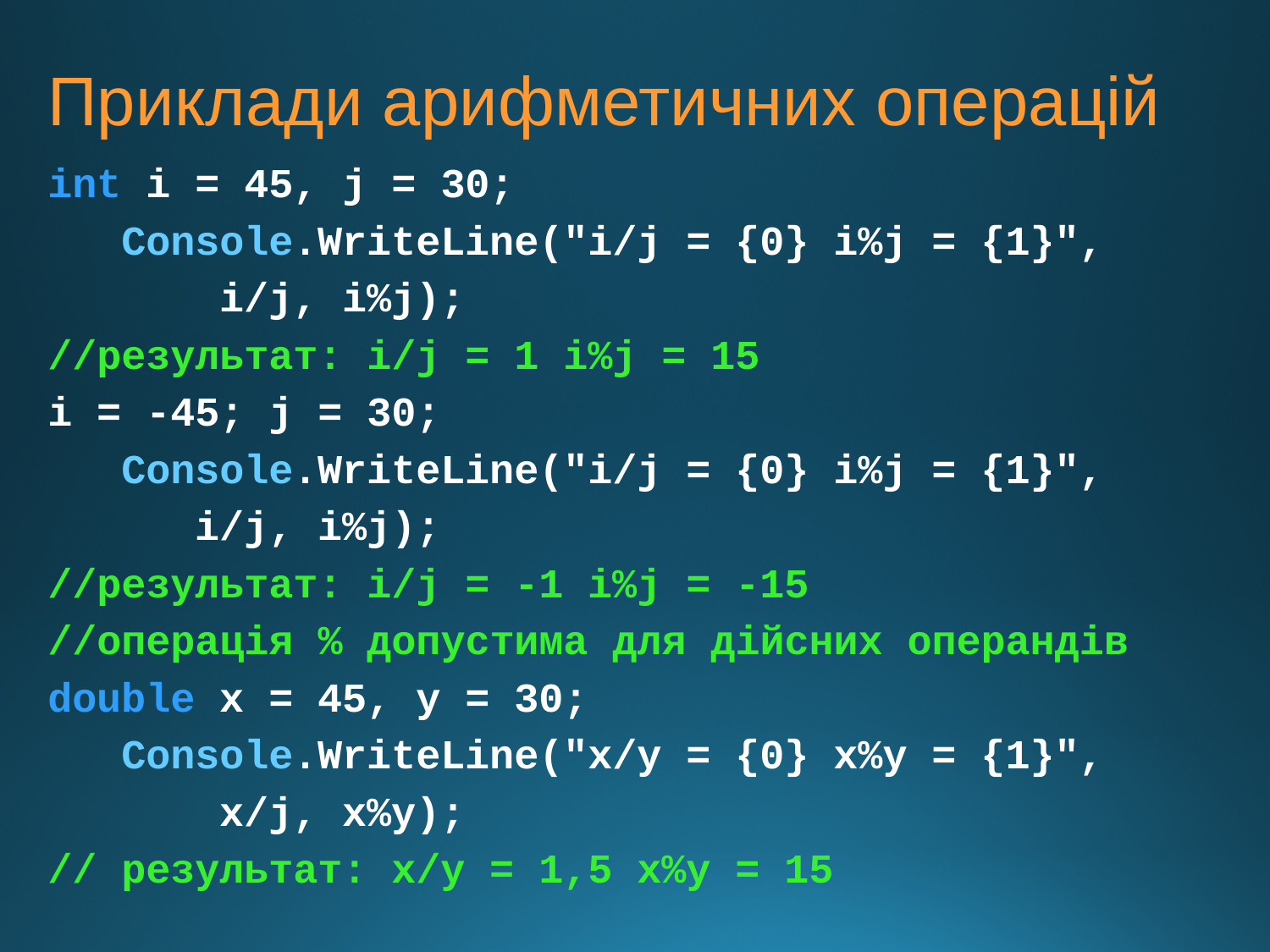

# Приклади арифметичних операцій
int i = 45, j = 30;
   Console.WriteLine("i/j = {0} i%j = {1}",
       i/j, i%j);
//результат: i/j = 1 i%j = 15
i = -45; j = 30;
   Console.WriteLine("i/j = {0} i%j = {1}",
      i/j, i%j);
//результат: i/j = -1 i%j = -15
//операція % допустима для дійсних операндів
double x = 45, y = 30;
   Console.WriteLine("x/y = {0} x%y = {1}",
       x/j, x%y);
// результат: x/y = 1,5 x%y = 15